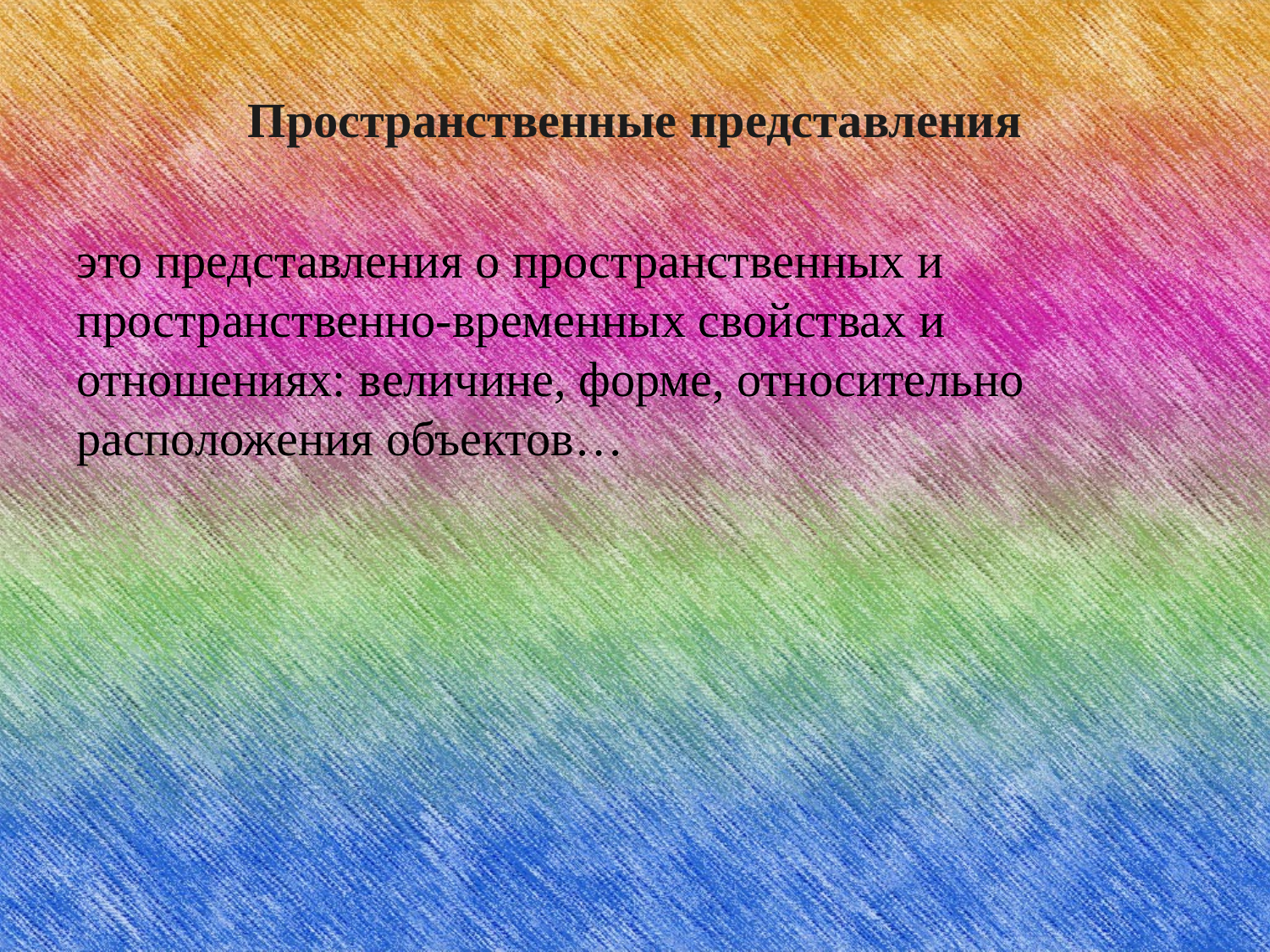

# Пространственные представления
это представления о пространственных и пространственно-временных свойствах и отношениях: величине, форме, относительно расположения объектов…